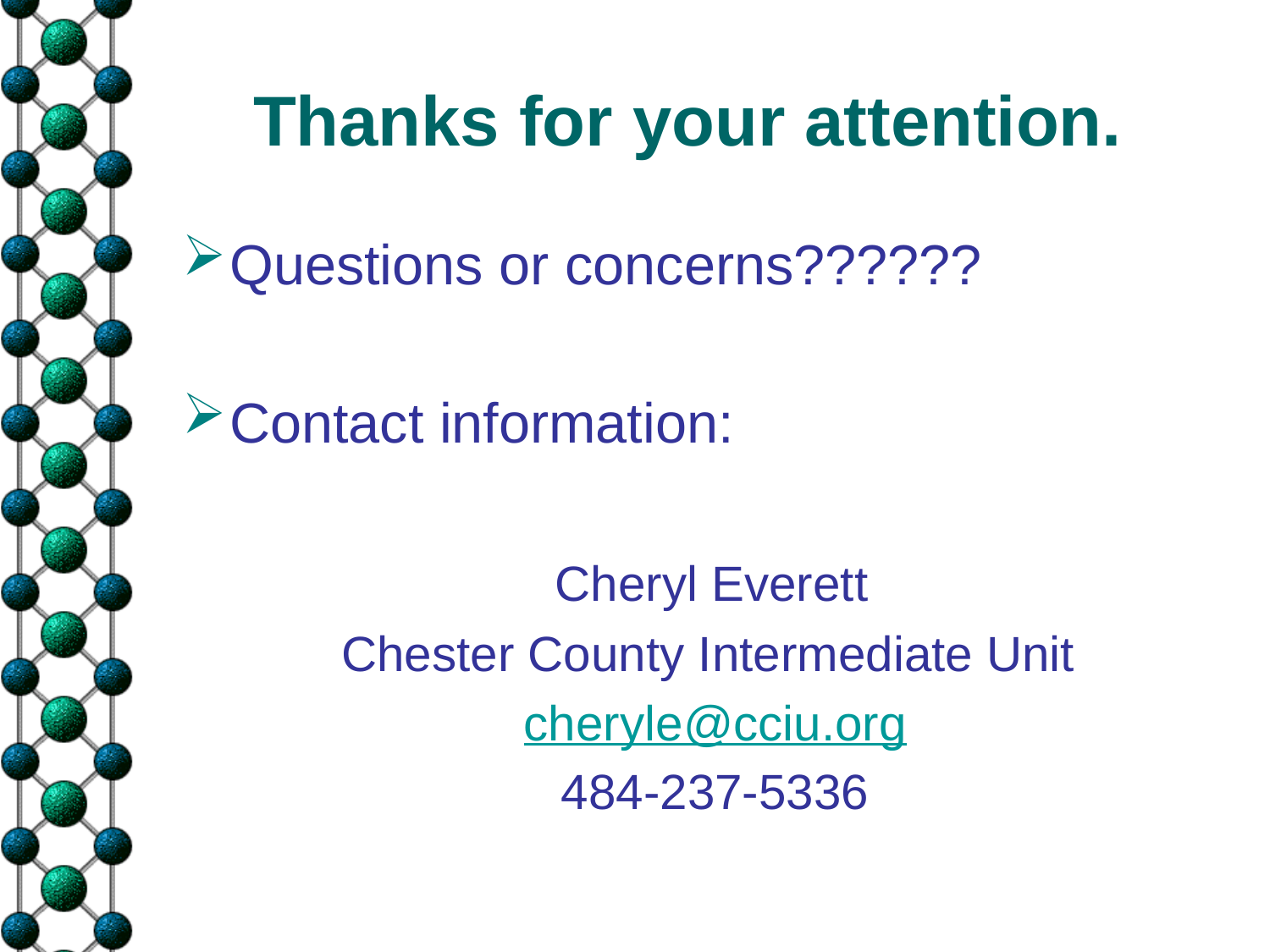

# Thanks for your attention.
Questions or concerns??????

Contact information:

	Cheryl Everett
   Chester County Intermediate Unit
    cheryle@cciu.org
    484-237-5336